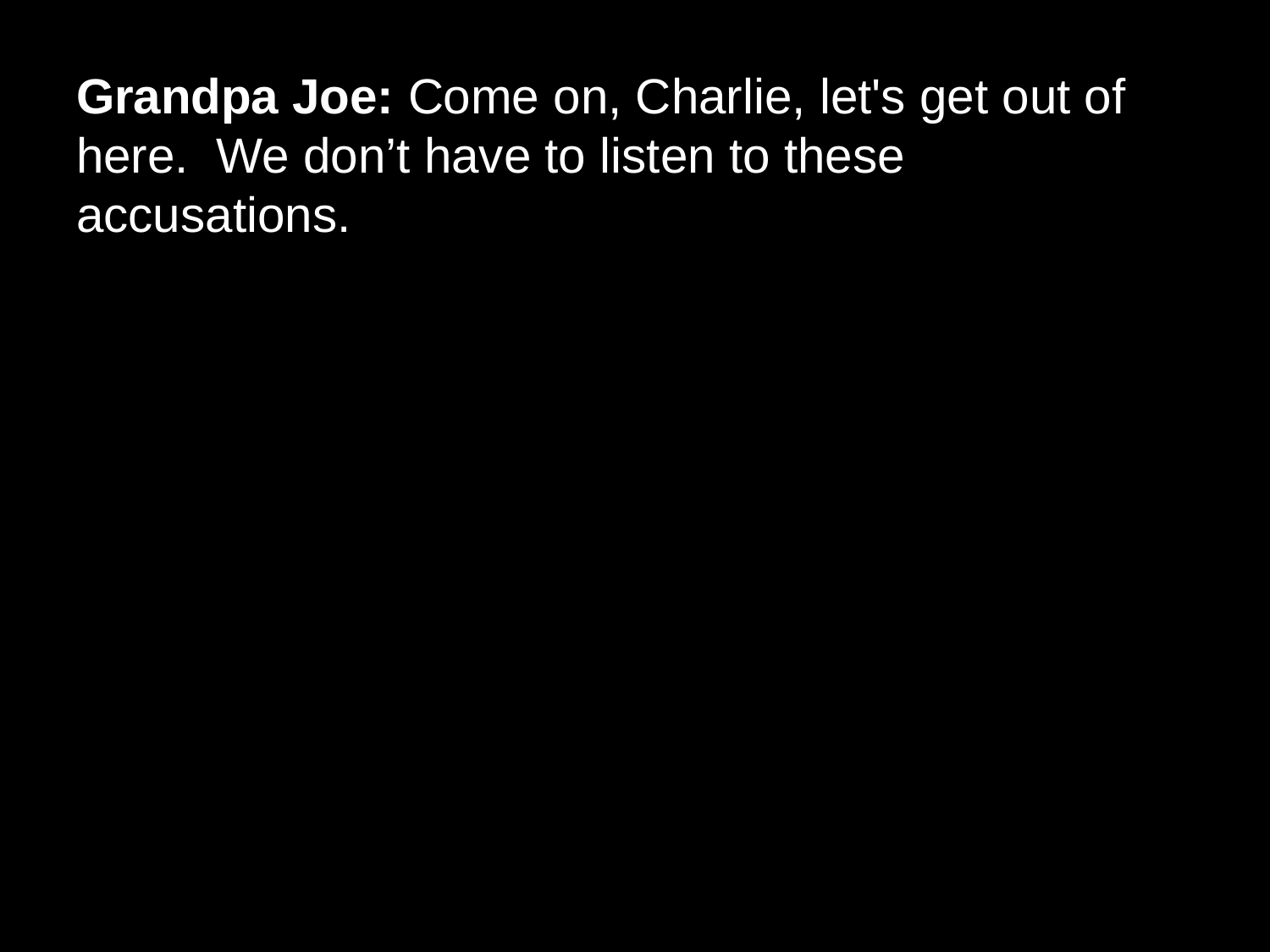

# Grandpa Joe: Come on, Charlie, let's get out of here.  We don’t have to listen to these accusations.